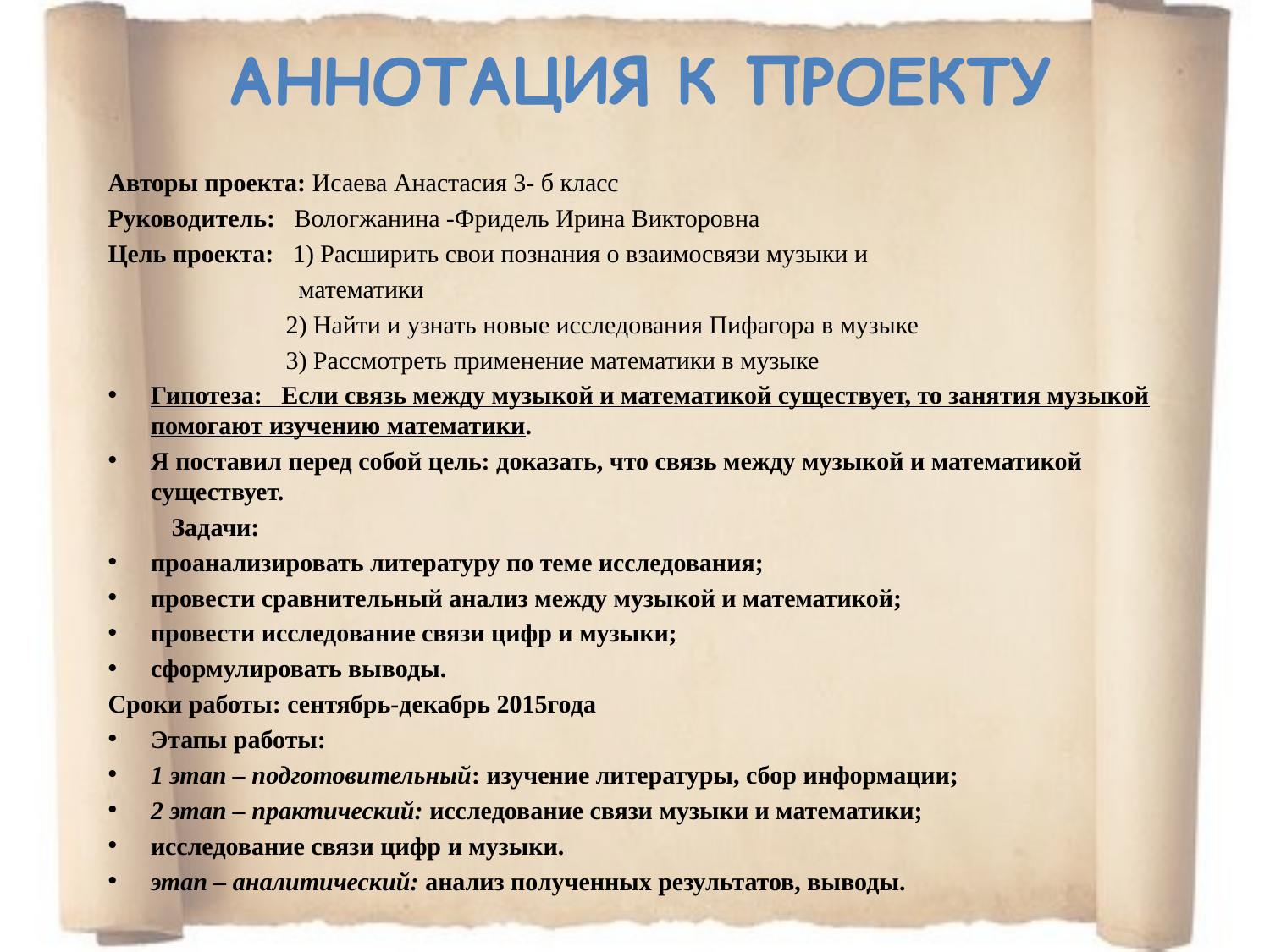

# Аннотация к проекту

Авторы проекта: Исаева Анастасия 3- б класс
Руководитель:   Вологжанина -Фридель Ирина Викторовна
Цель проекта:   1) Расширить свои познания о взаимосвязи музыки и
                              математики
                            2) Найти и узнать новые исследования Пифагора в музыке
                            3) Рассмотреть применение математики в музыке
Гипотеза:   Если связь между музыкой и математикой существует, то занятия музыкой помогают изучению математики.
Я поставил перед собой цель: доказать, что связь между музыкой и математикой существует.
          Задачи:
проанализировать литературу по теме исследования;
провести сравнительный анализ между музыкой и математикой;
провести исследование связи цифр и музыки;
сформулировать выводы.
Сроки работы: сентябрь-декабрь 2015года
Этапы работы:
1 этап – подготовительный: изучение литературы, сбор информации;
2 этап – практический: исследование связи музыки и математики;
исследование связи цифр и музыки.
этап – аналитический: анализ полученных результатов, выводы.